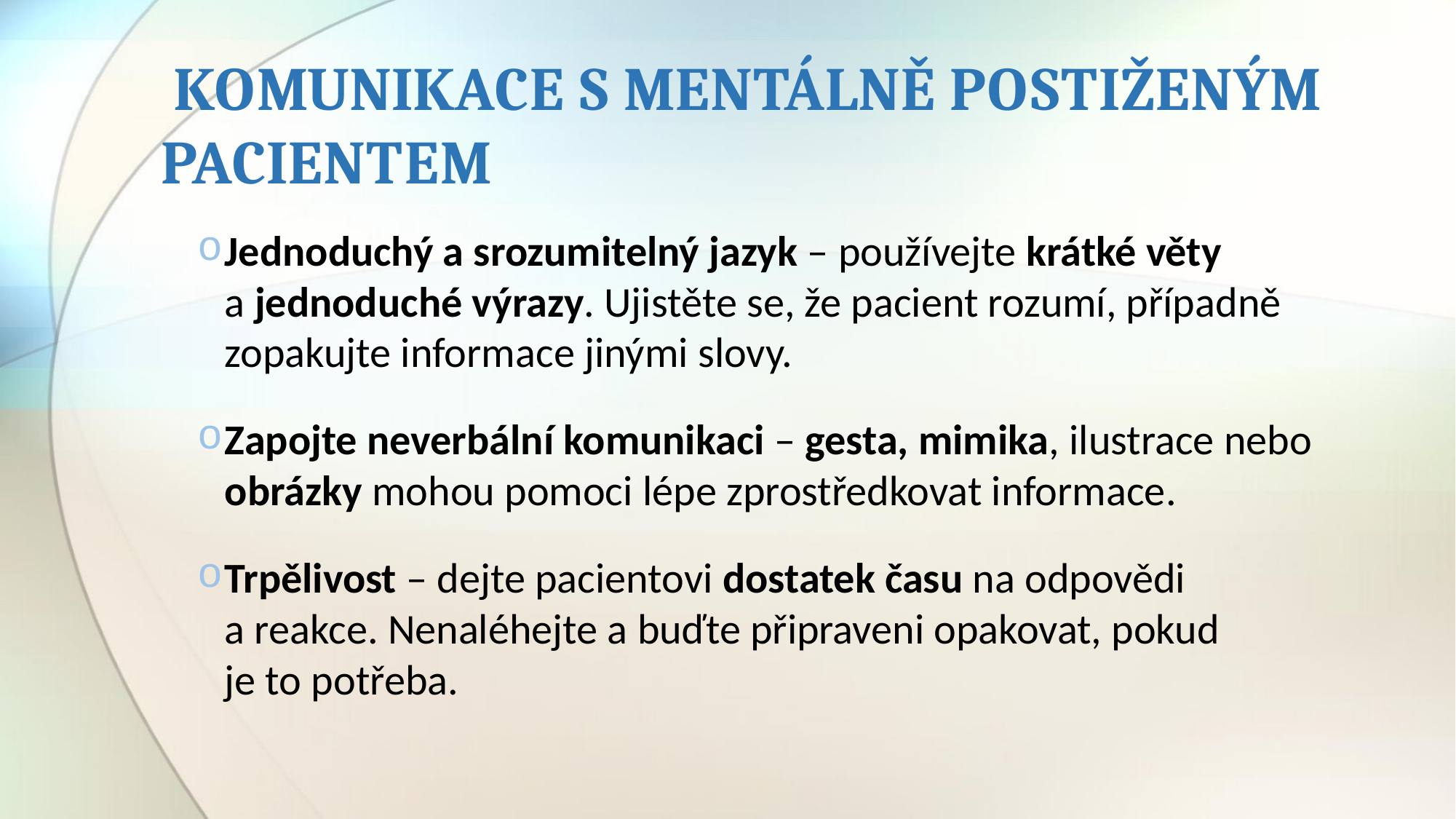

# KOMUNIKACE S MENTÁLNĚ POSTIŽENÝM PACIENTEM
Jednoduchý a srozumitelný jazyk – používejte krátké věty
a jednoduché výrazy. Ujistěte se, že pacient rozumí, případně zopakujte informace jinými slovy.
Zapojte neverbální komunikaci – gesta, mimika, ilustrace nebo obrázky mohou pomoci lépe zprostředkovat informace.
Trpělivost – dejte pacientovi dostatek času na odpovědi
a reakce. Nenaléhejte a buďte připraveni opakovat, pokud
je to potřeba.